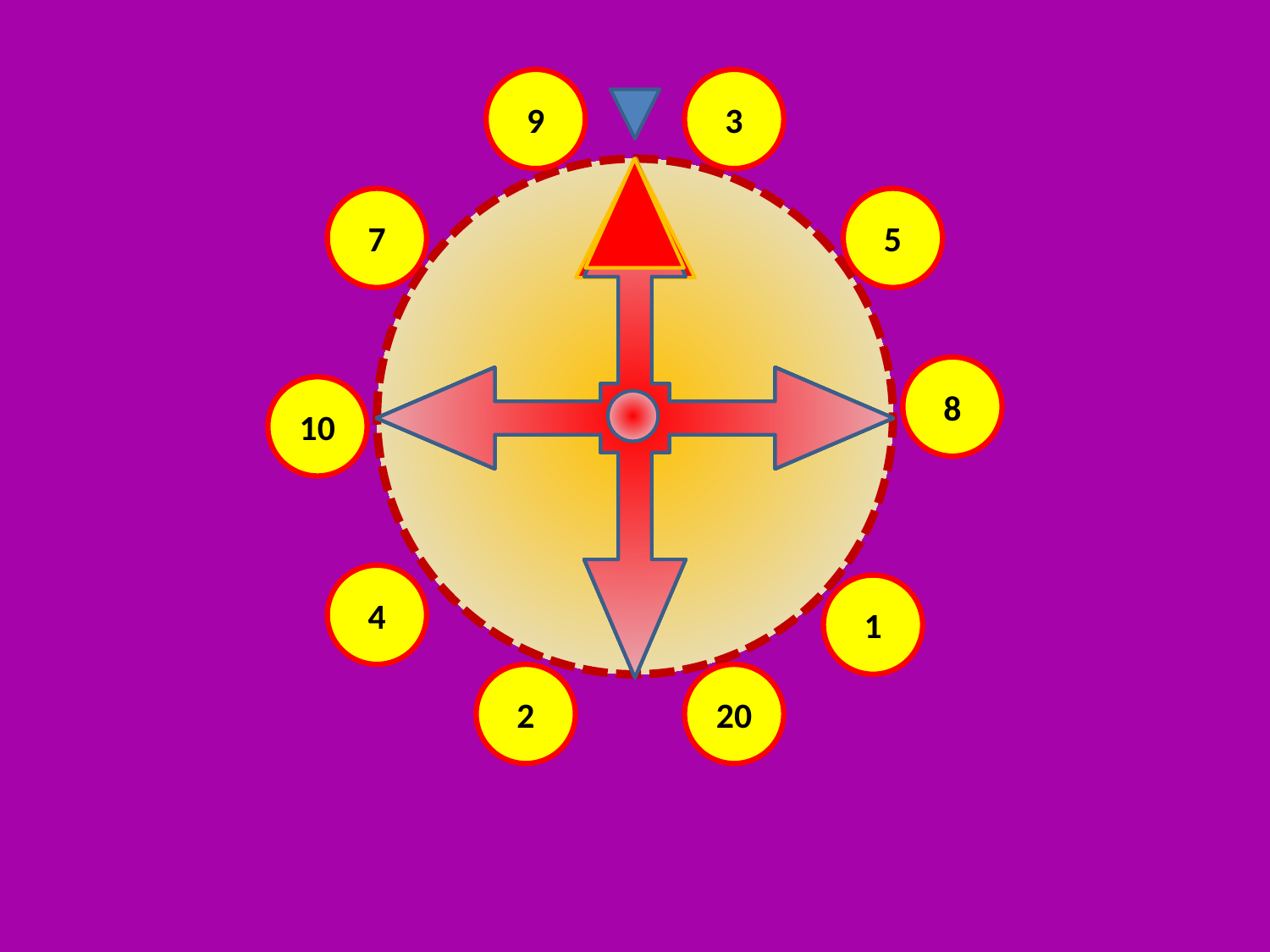

9
3

7
5
8
10
4
1
2
20